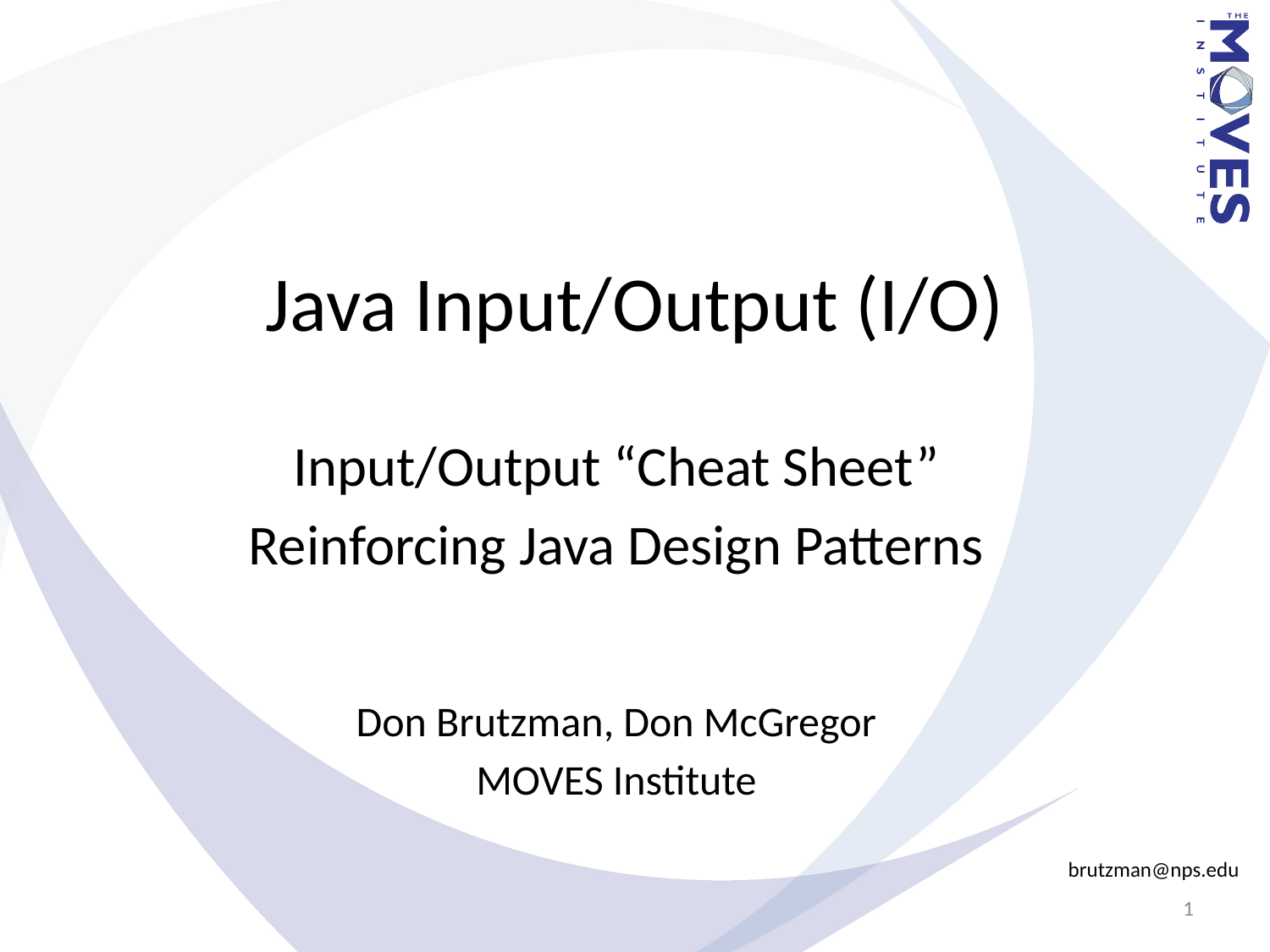

# Java Input/Output (I/O)
Input/Output “Cheat Sheet”
Reinforcing Java Design Patterns

Don Brutzman, Don McGregor
MOVES Institute
brutzman@nps.edu
1